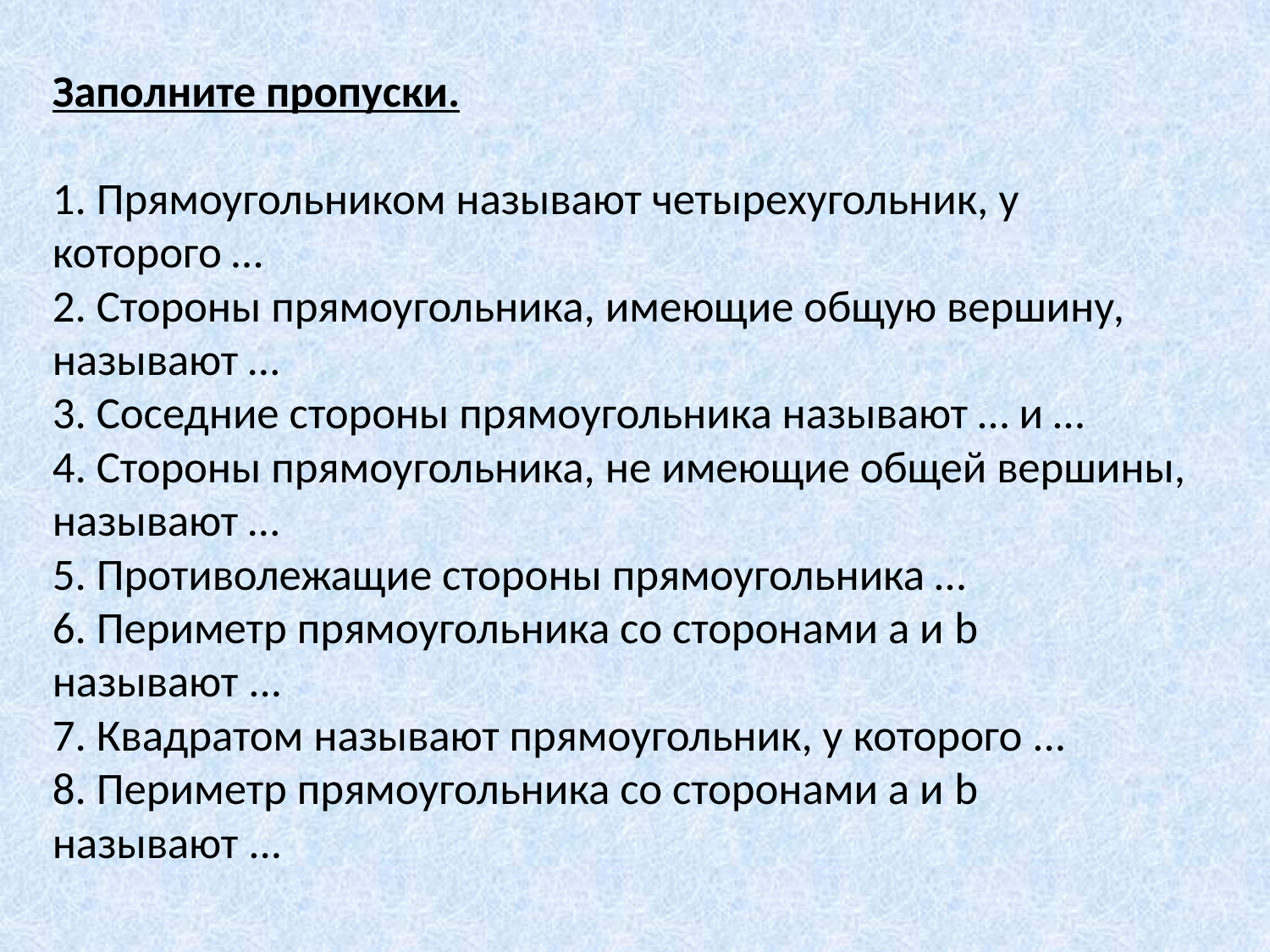

# Заполните пропуски. 1. Прямоугольником называют четырехугольник, у которого … 2. Стороны прямоугольника, имеющие общую вершину, называют … 3. Соседние стороны прямоугольника называют … и … 4. Стороны прямоугольника, не имеющие общей вершины, называют … 5. Противолежащие стороны прямоугольника … 6. Периметр прямоугольника со сторонами а и b называют ... 7. Квадратом называют прямоугольник, у которого ... 8. Периметр прямоугольника со сторонами а и b называют ...